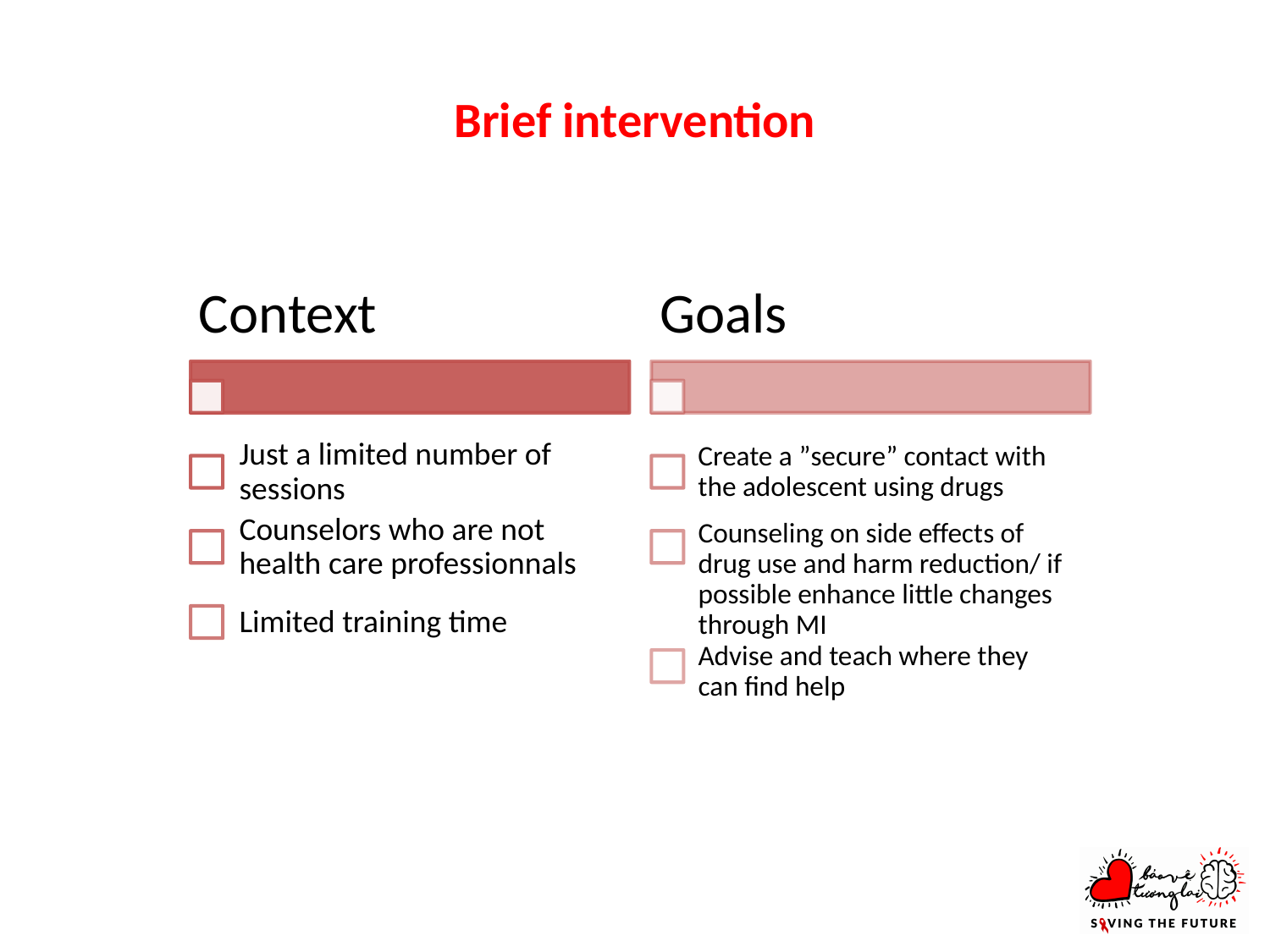

# Brief intervention
Context
Just a limited number of sessions
Counselors who are not health care professionnals
Limited training time
Goals
Create a ”secure” contact with the adolescent using drugs
Counseling on side effects of drug use and harm reduction/ if possible enhance little changes through MI
Advise and teach where they can find help